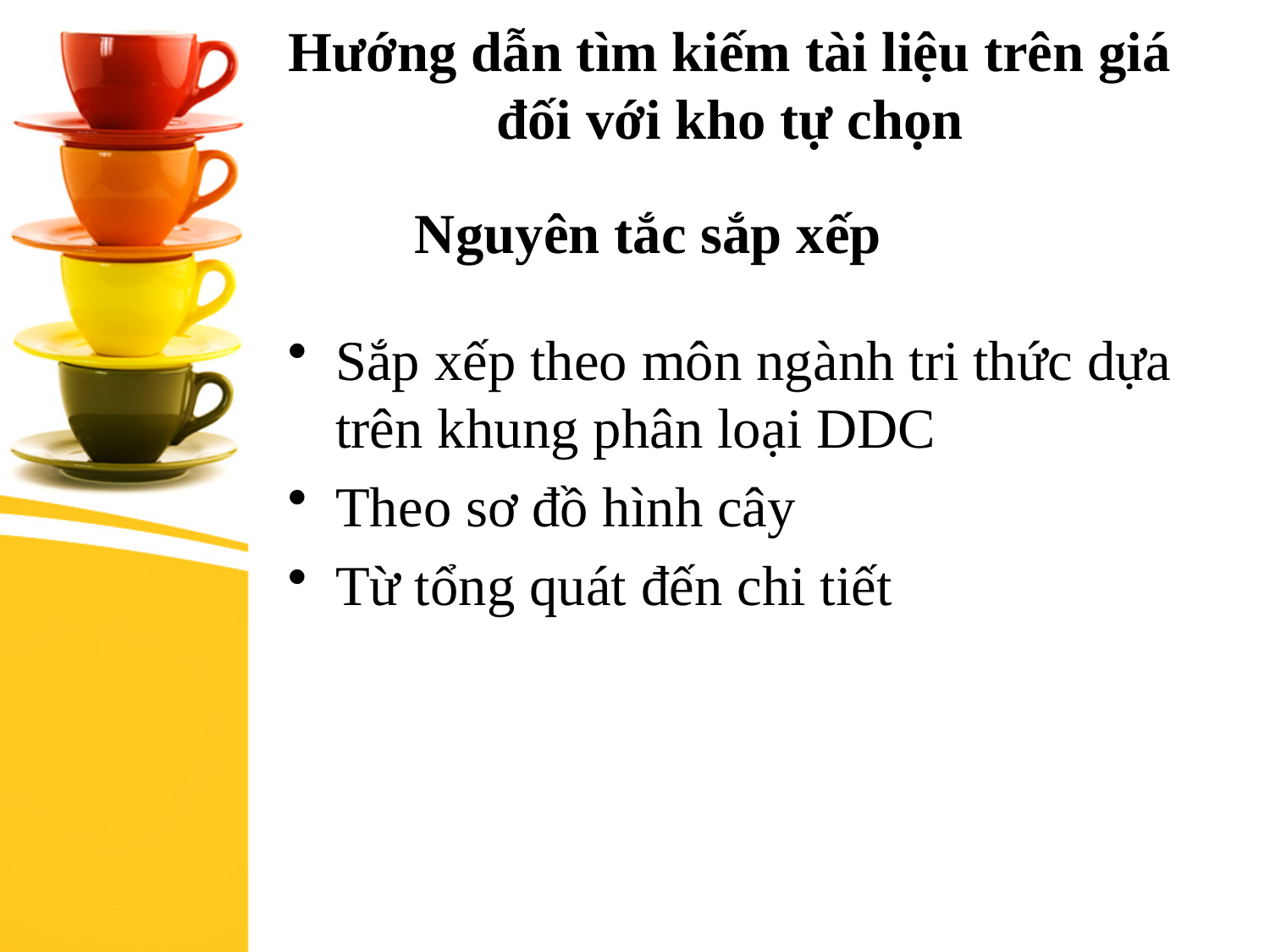

# Hướng dẫn tìm kiếm tài liệu trên giá đối với kho tự chọn
Nguyên tắc sắp xếp
Sắp xếp theo môn ngành tri thức dựa trên khung phân loại DDC
Theo sơ đồ hình cây
Từ tổng quát đến chi tiết